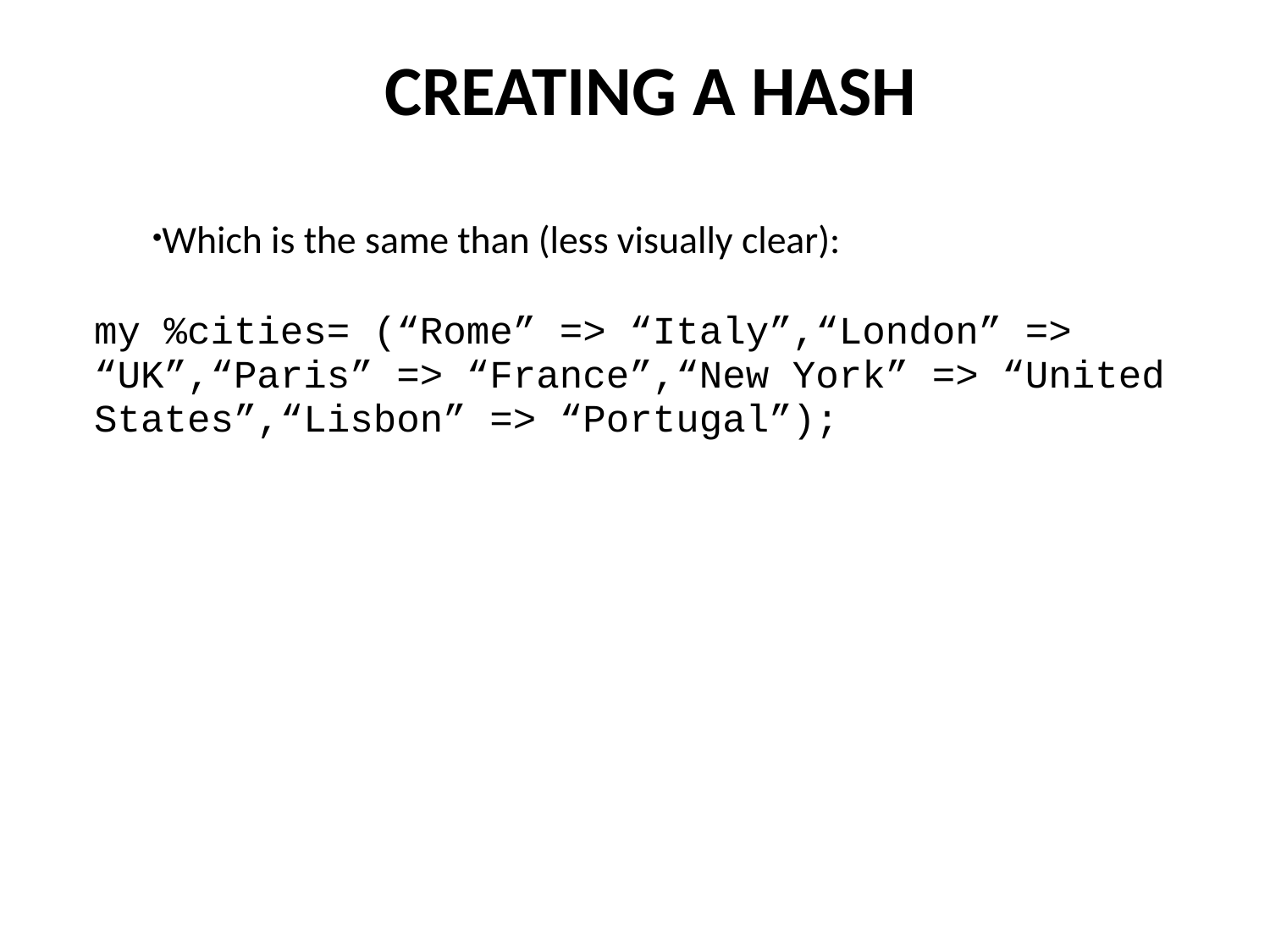

CREATING A HASH
Which is the same than (less visually clear):
my %cities= (“Rome” => “Italy”,“London” => “UK”,“Paris” => “France”,“New York” => “United States”,“Lisbon” => “Portugal”);